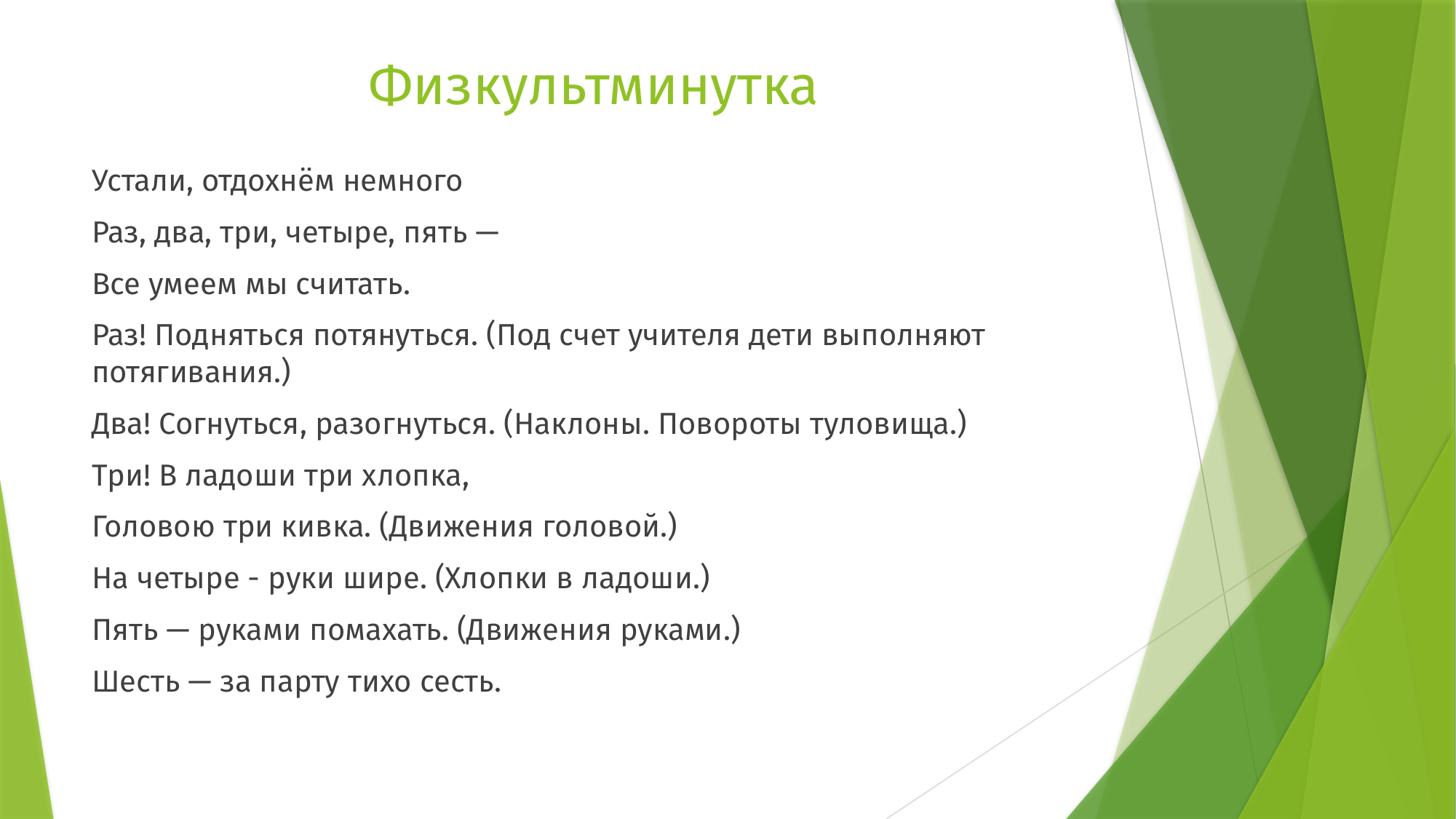

# Физкультминутка
Устали, отдохнём немного
Раз, два, три, четыре, пять —
Все умеем мы считать.
Раз! Подняться потянуться. (Под счет учителя дети выполняют потягивания.)
Два! Согнуться, разогнуться. (Наклоны. Повороты туловища.)
Три! В ладоши три хлопка,
Головою три кивка. (Движения головой.)
На четыре - руки шире. (Хлопки в ладоши.)
Пять — руками помахать. (Движения руками.)
Шесть — за парту тихо сесть.